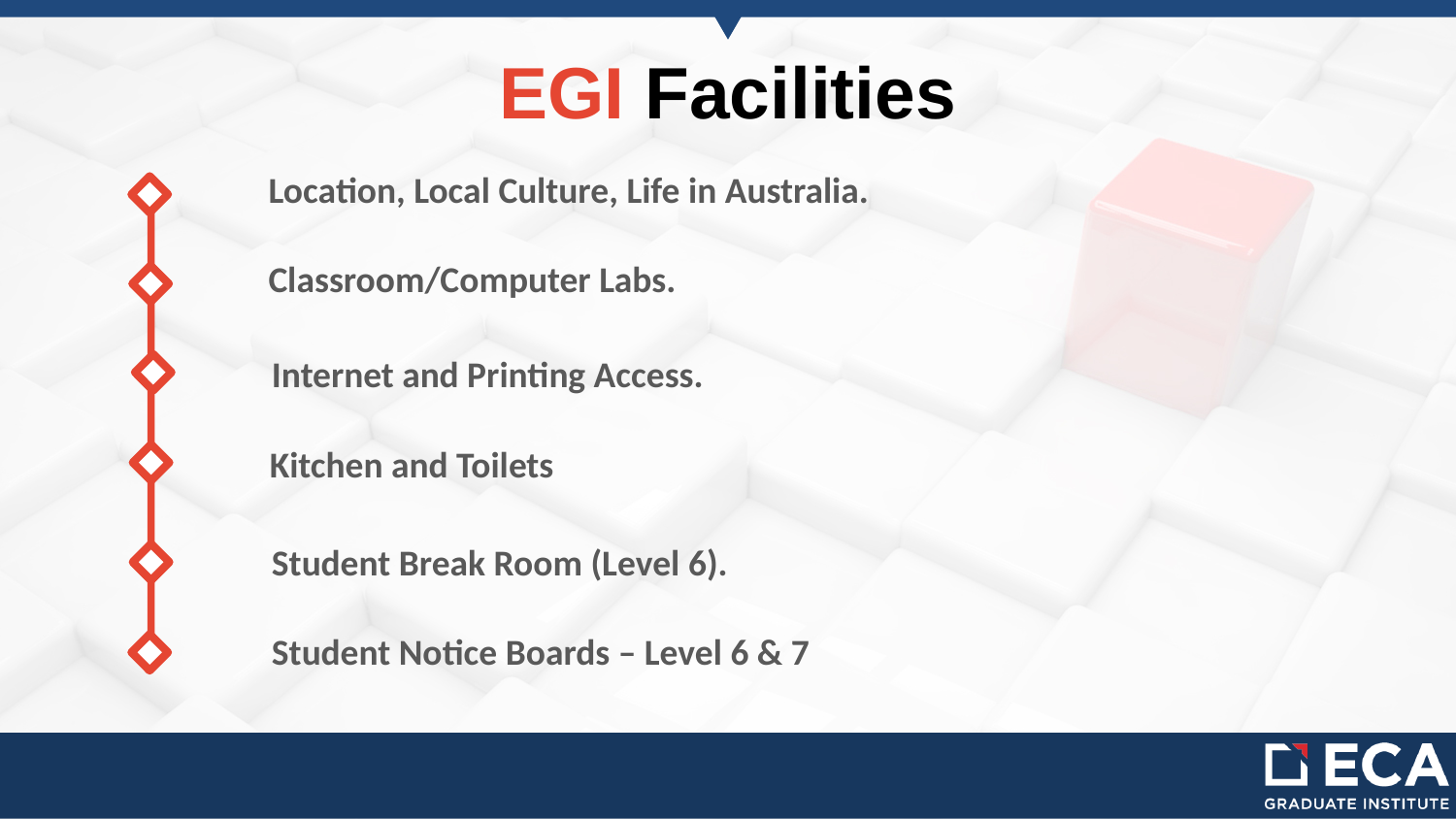

# EGI Facilities
Location, Local Culture, Life in Australia.

Classroom/Computer Labs.

Internet and Printing Access.

Kitchen and Toilets

Student Break Room (Level 6).

Student Notice Boards – Level 6 & 7